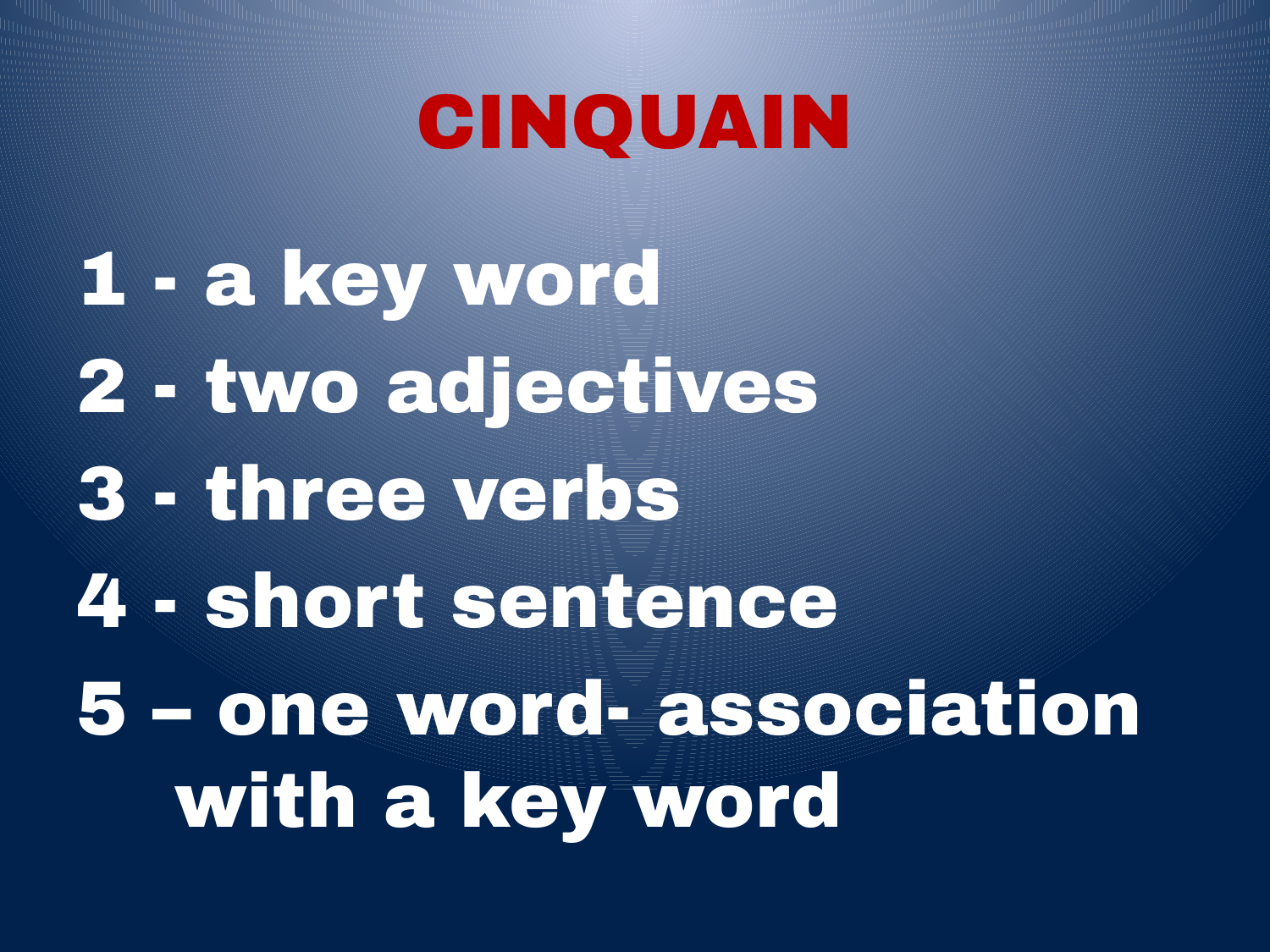

# CINQUAIN
1 - a key word
2 - two adjectives
3 - three verbs
4 - short sentence
5 – one word- association    with a key word